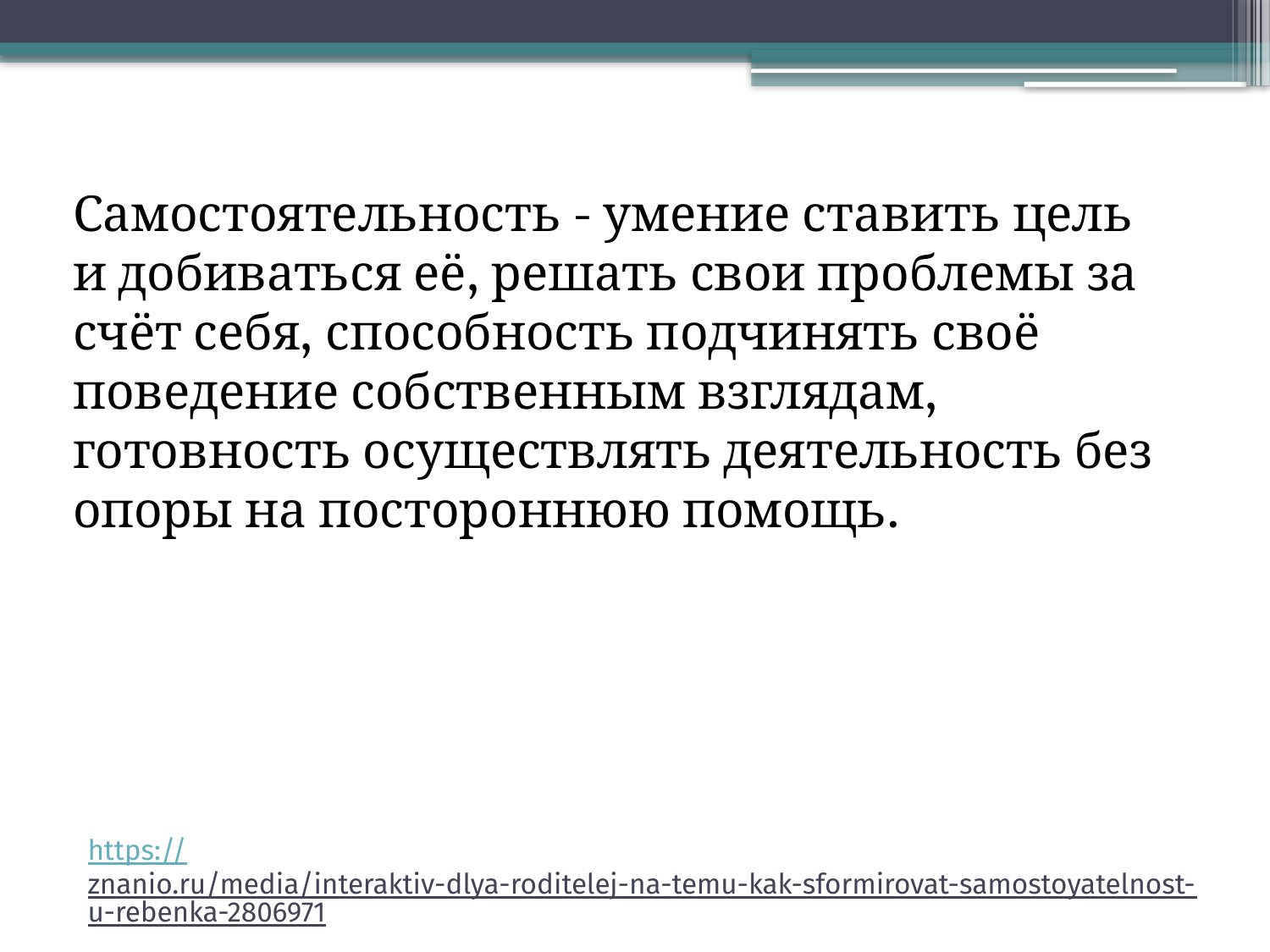

Самостоятельность - умение ставить цель и добиваться её, решать свои проблемы за счёт себя, способность подчинять своё поведение собственным взглядам, готовность осуществлять деятельность без опоры на постороннюю помощь.
# https://znanio.ru/media/interaktiv-dlya-roditelej-na-temu-kak-sformirovat-samostoyatelnost-u-rebenka-2806971